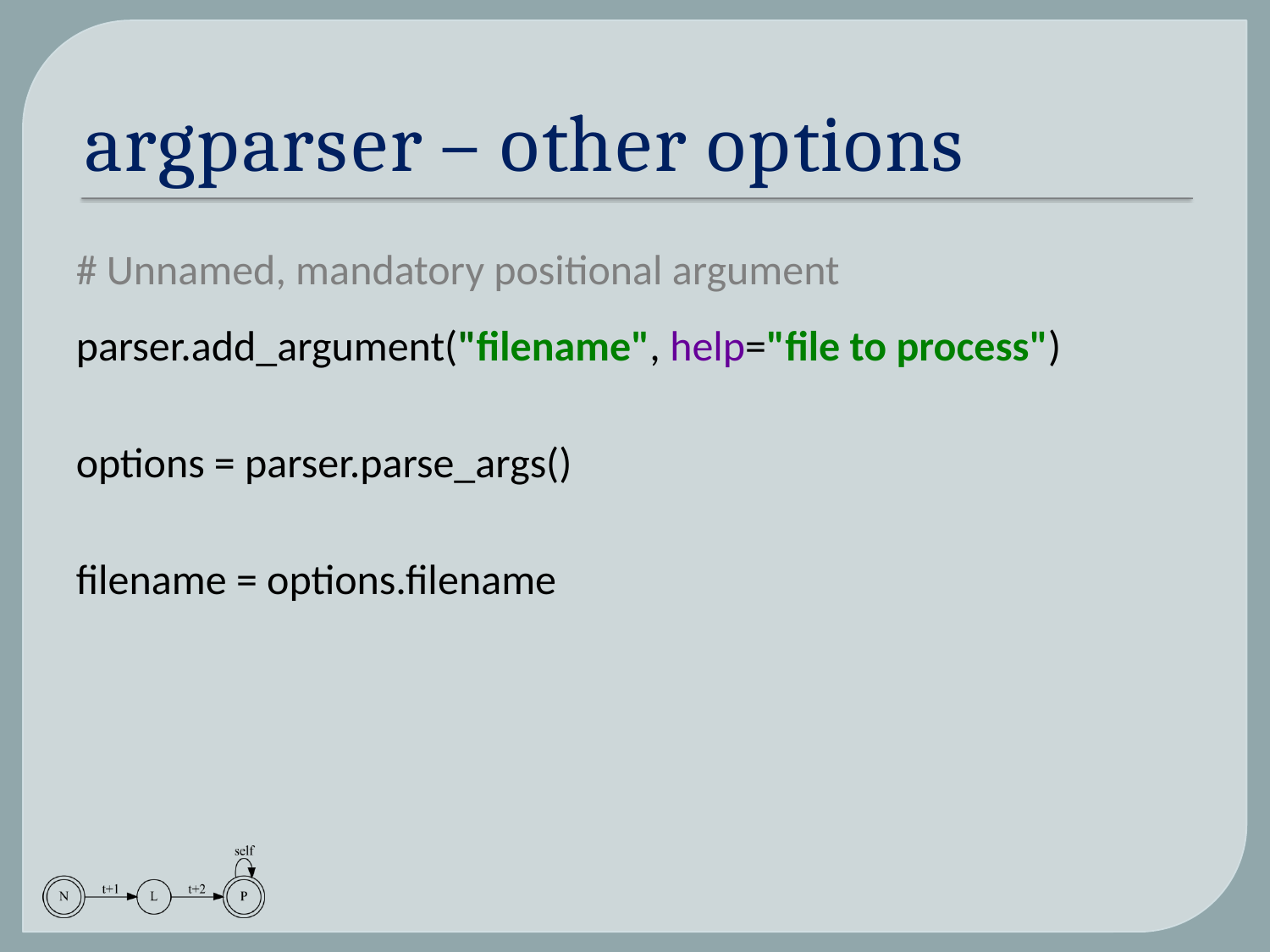

# argparser – other options
# Unnamed, mandatory positional argument
parser.add_argument("filename", help="file to process")
options = parser.parse_args()
filename = options.filename